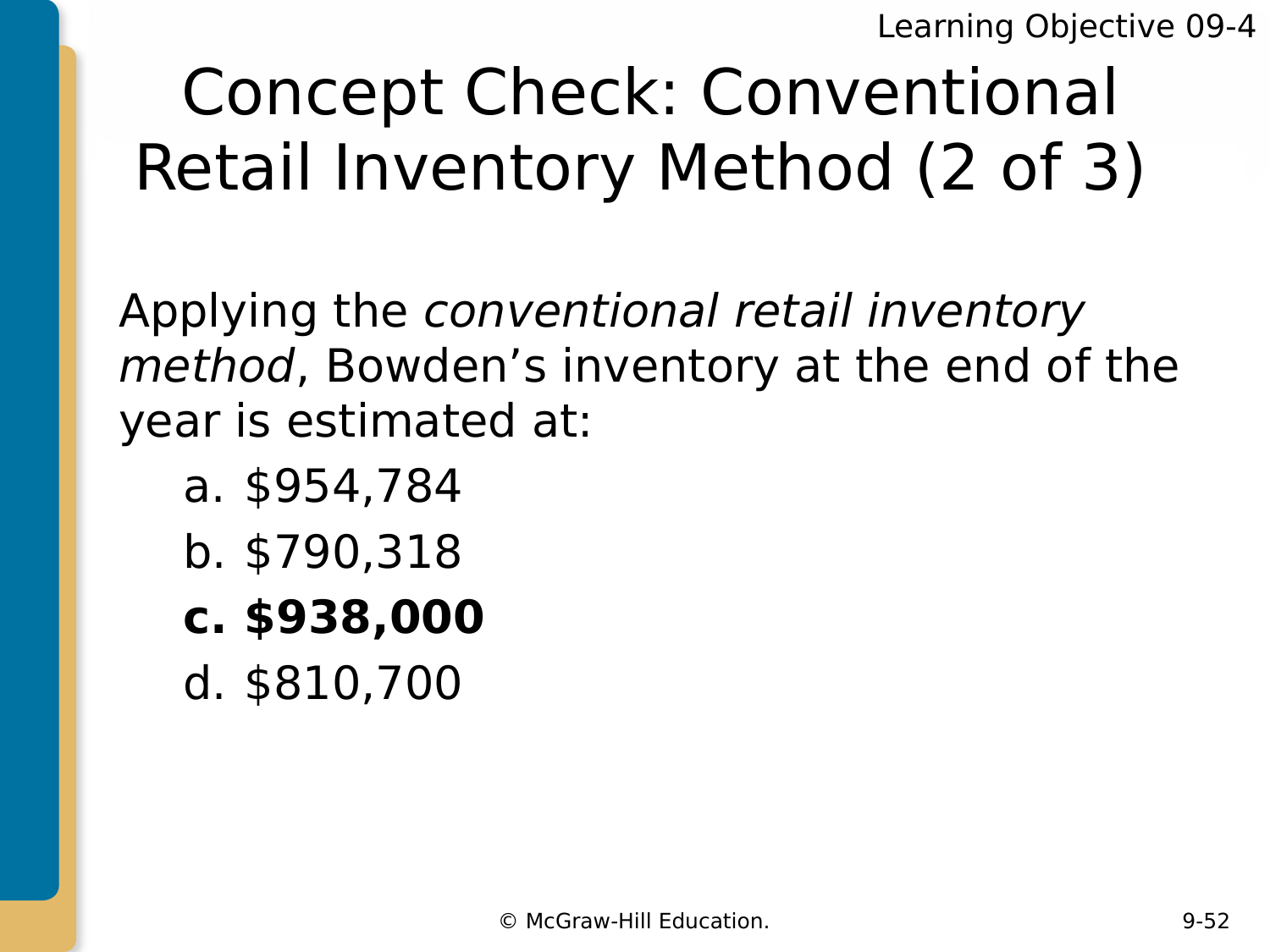

Learning Objective 09-4
# Concept Check: Conventional Retail Inventory Method (2 of 3)
Applying the conventional retail inventory method, Bowden’s inventory at the end of the year is estimated at:
$954,784
$790,318
$938,000
$810,700